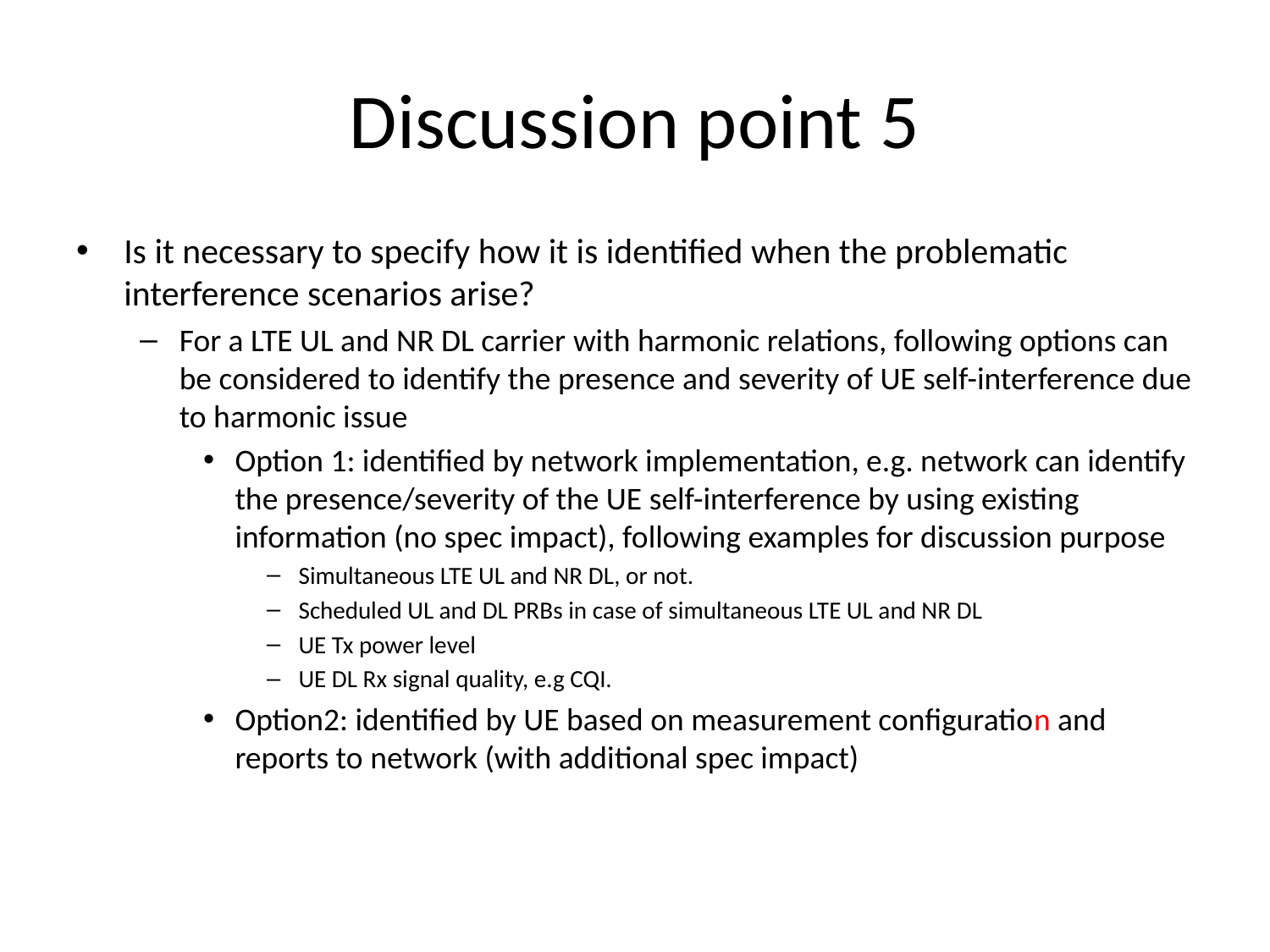

# Discussion point 5
Is it necessary to specify how it is identified when the problematic interference scenarios arise?
For a LTE UL and NR DL carrier with harmonic relations, following options can be considered to identify the presence and severity of UE self-interference due to harmonic issue
Option 1: identified by network implementation, e.g. network can identify the presence/severity of the UE self-interference by using existing information (no spec impact), following examples for discussion purpose
Simultaneous LTE UL and NR DL, or not.
Scheduled UL and DL PRBs in case of simultaneous LTE UL and NR DL
UE Tx power level
UE DL Rx signal quality, e.g CQI.
Option2: identified by UE based on measurement configuration and reports to network (with additional spec impact)